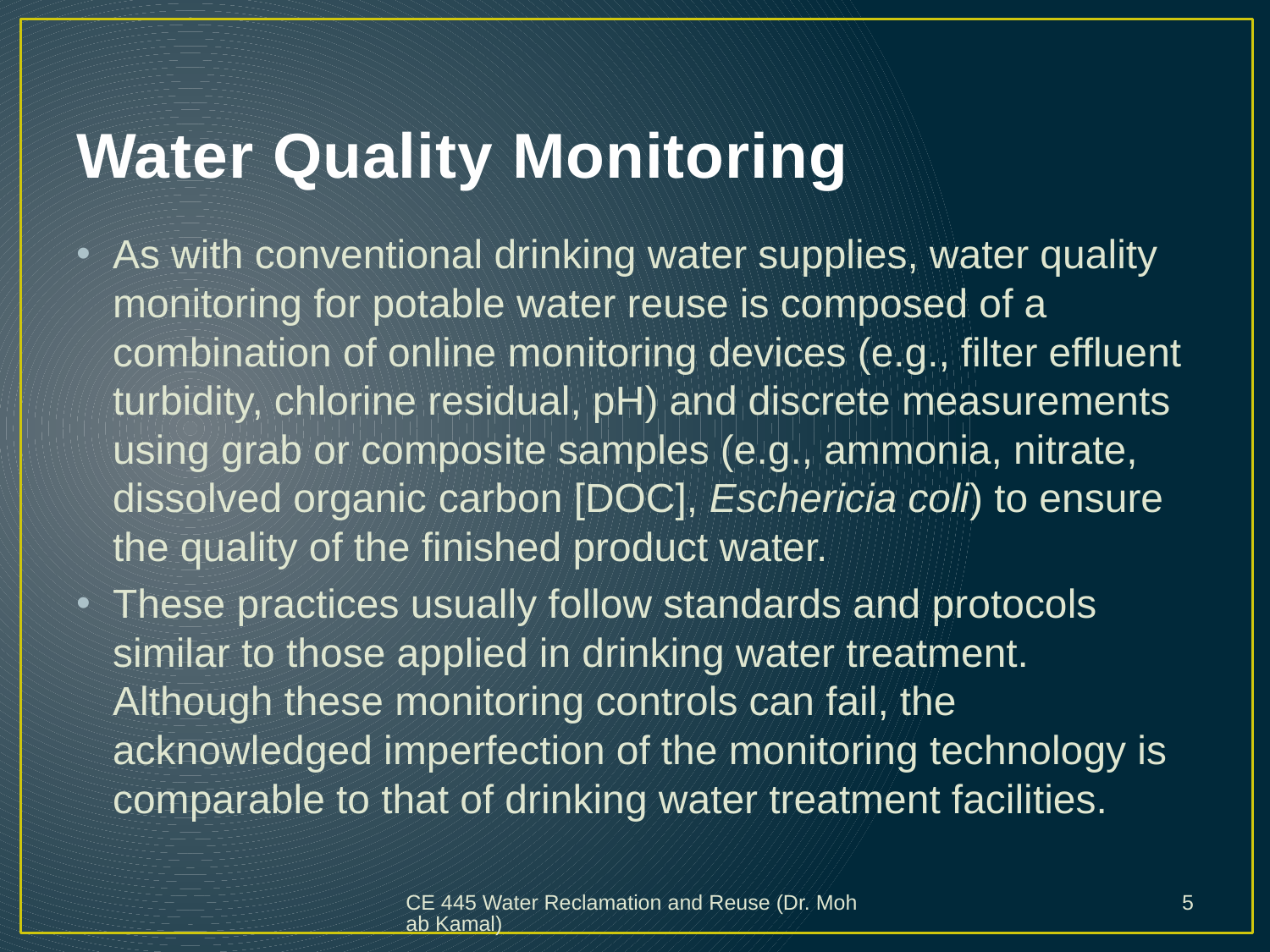

# Water Quality Monitoring
As with conventional drinking water supplies, water quality monitoring for potable water reuse is composed of a combination of online monitoring devices (e.g., filter effluent turbidity, chlorine residual, pH) and discrete measurements using grab or composite samples (e.g., ammonia, nitrate, dissolved organic carbon [DOC], Eschericia coli) to ensure the quality of the finished product water.
These practices usually follow standards and protocols similar to those applied in drinking water treatment. Although these monitoring controls can fail, the acknowledged imperfection of the monitoring technology is comparable to that of drinking water treatment facilities.
CE 445 Water Reclamation and Reuse (Dr. Mohab Kamal)
5